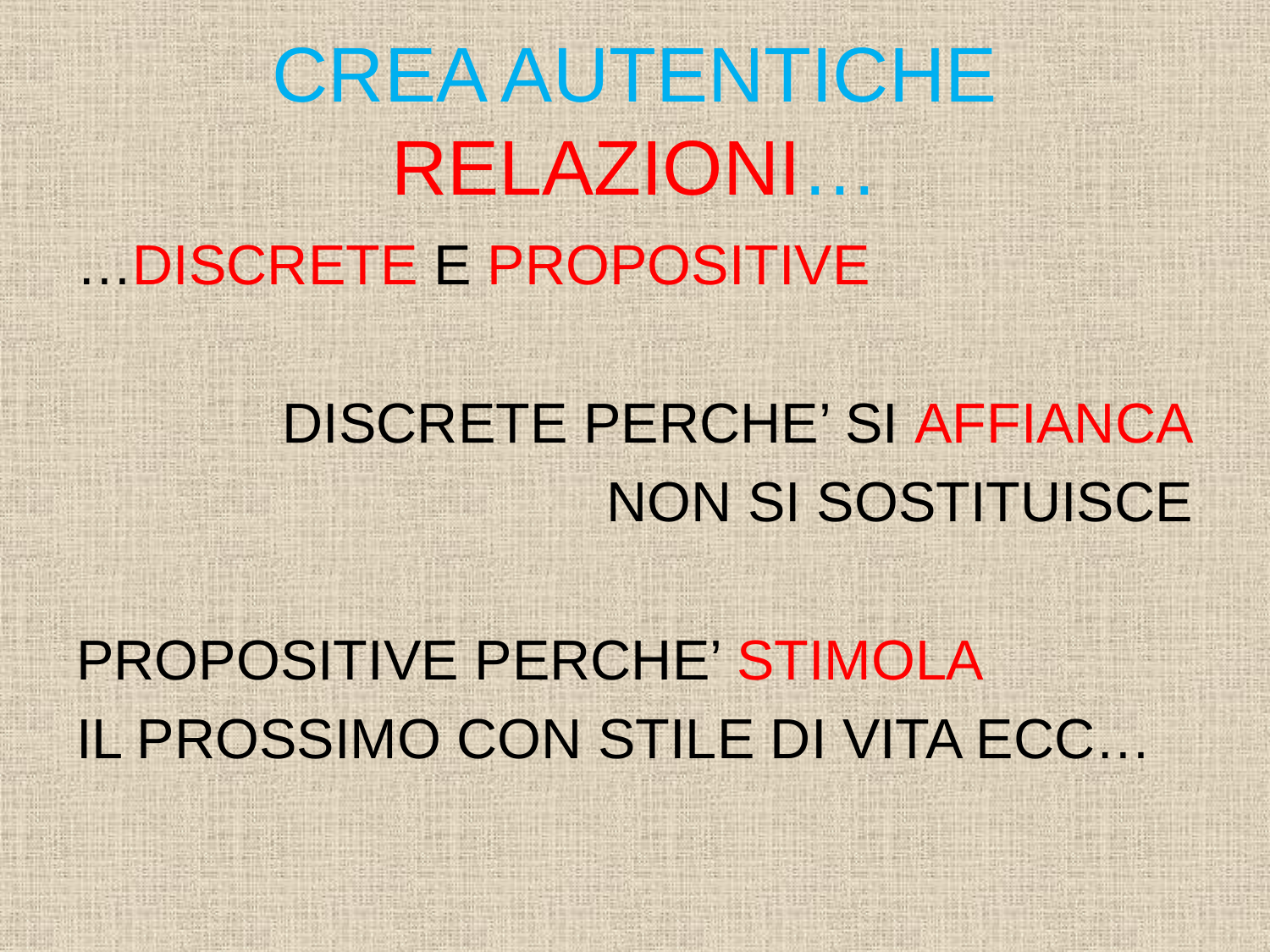

# CREA AUTENTICHE RELAZIONI…
…DISCRETE E PROPOSITIVE

DISCRETE PERCHE’ SI AFFIANCA
NON SI SOSTITUISCE

PROPOSITIVE PERCHE’ STIMOLA
IL PROSSIMO CON STILE DI VITA ECC…